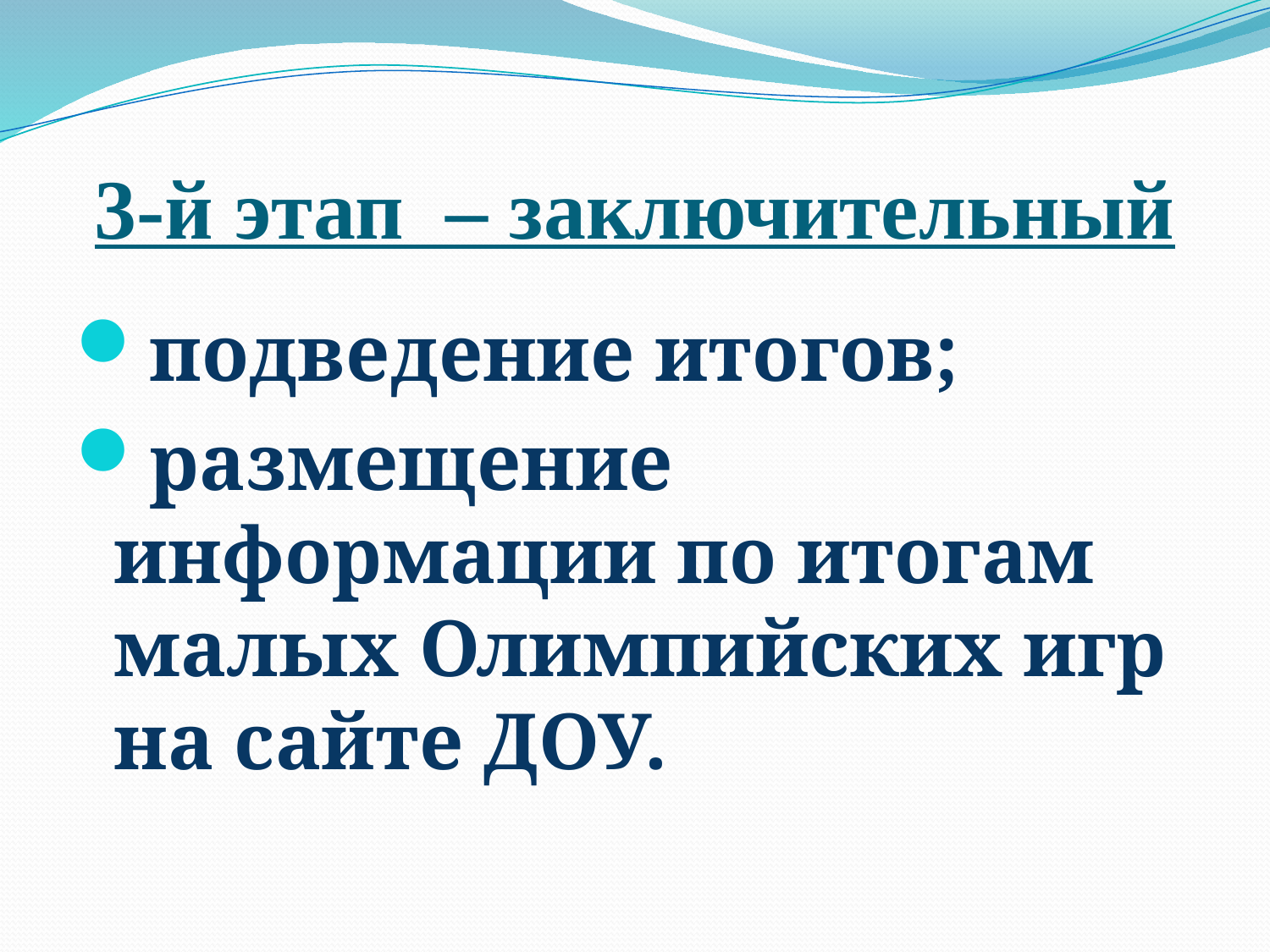

# 3-й этап  – заключительный
подведение итогов;
размещение информации по итогам малых Олимпийских игр на сайте ДОУ.